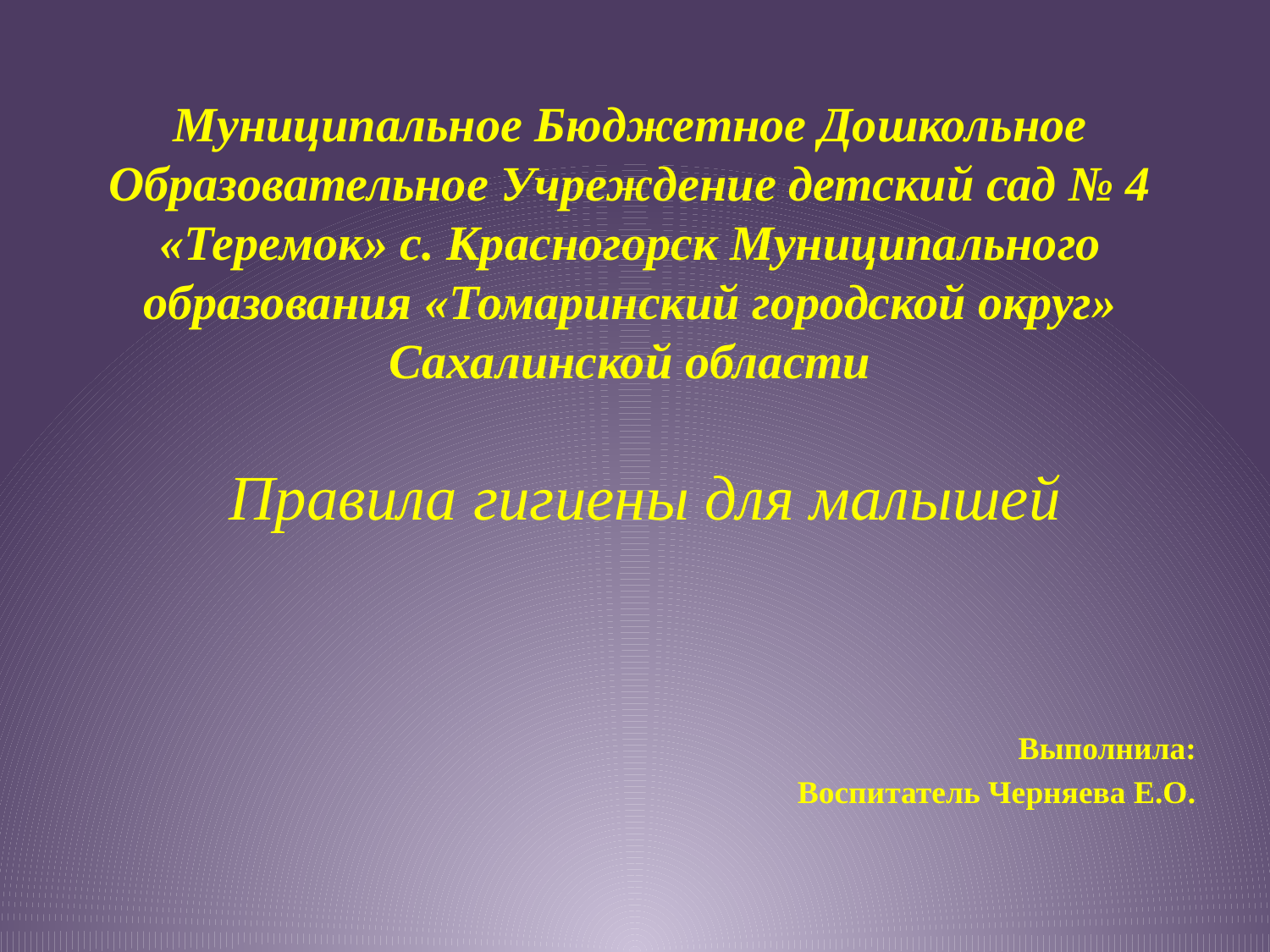

Муниципальное Бюджетное Дошкольное Образовательное Учреждение детский сад № 4 «Теремок» с. Красногорск Муниципального образования «Томаринский городской округ» Сахалинской области
Правила гигиены для малышей
Выполнила:
Воспитатель Черняева Е.О.